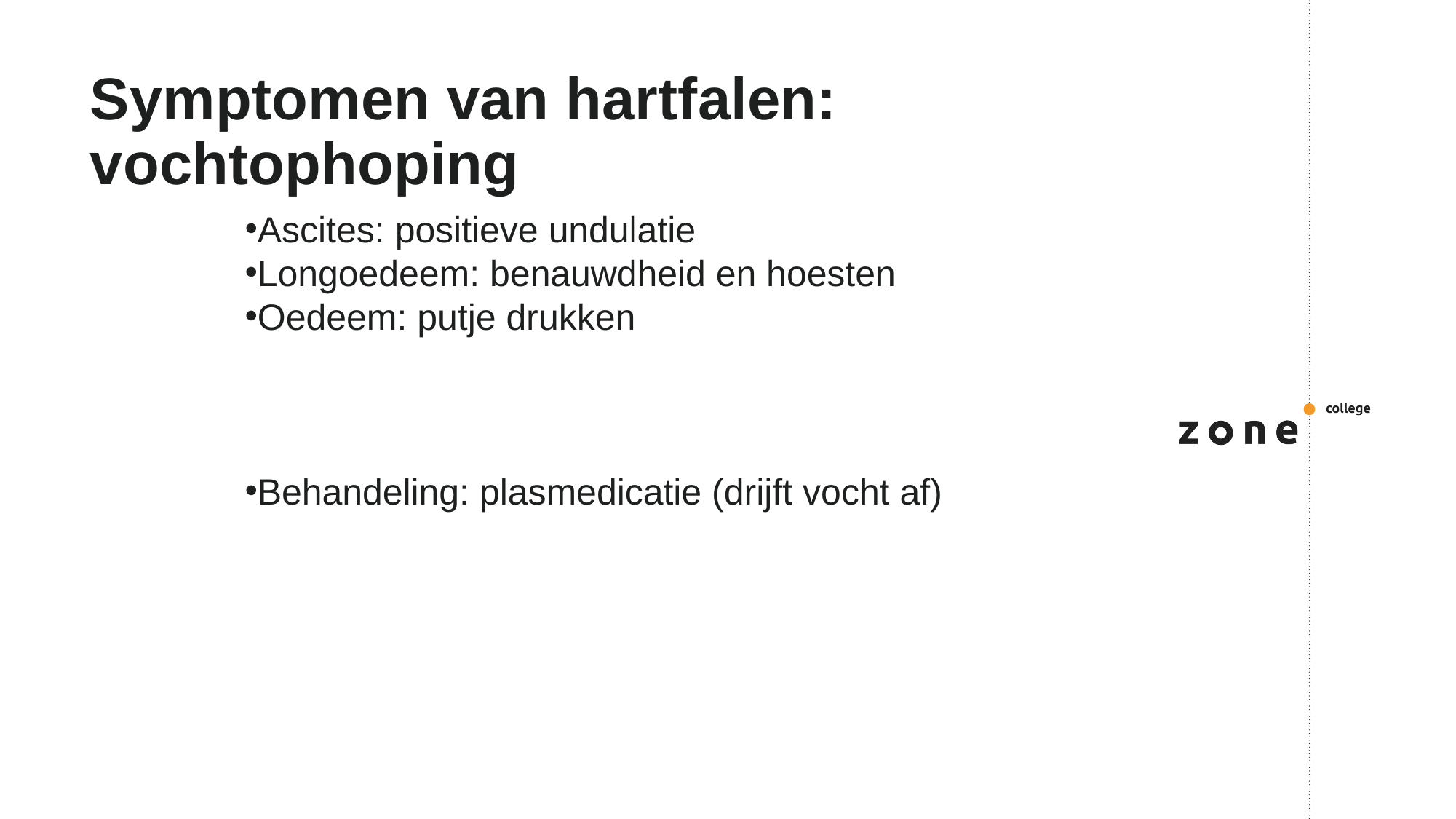

# Symptomen van hartfalen: vochtophoping
Ascites: positieve undulatie
Longoedeem: benauwdheid en hoesten
Oedeem: putje drukken

Behandeling: plasmedicatie (drijft vocht af)